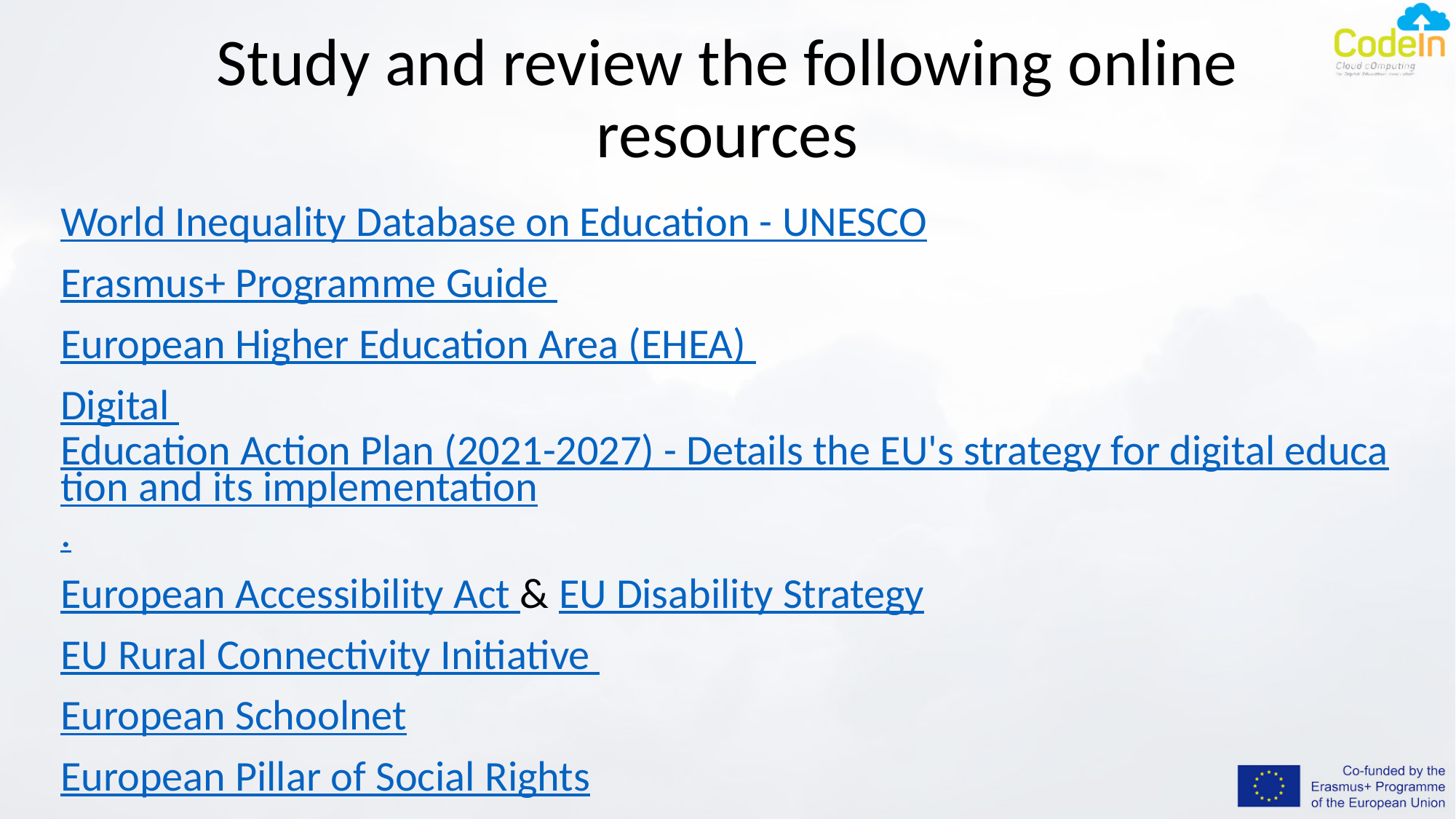

# Study and review the following online resources
World Inequality Database on Education - UNESCO
Erasmus+ Programme Guide
European Higher Education Area (EHEA)
Digital Education Action Plan (2021-2027) - Details the EU's strategy for digital education and its implementation.
European Accessibility Act & EU Disability Strategy
EU Rural Connectivity Initiative
European Schoolnet
European Pillar of Social Rights